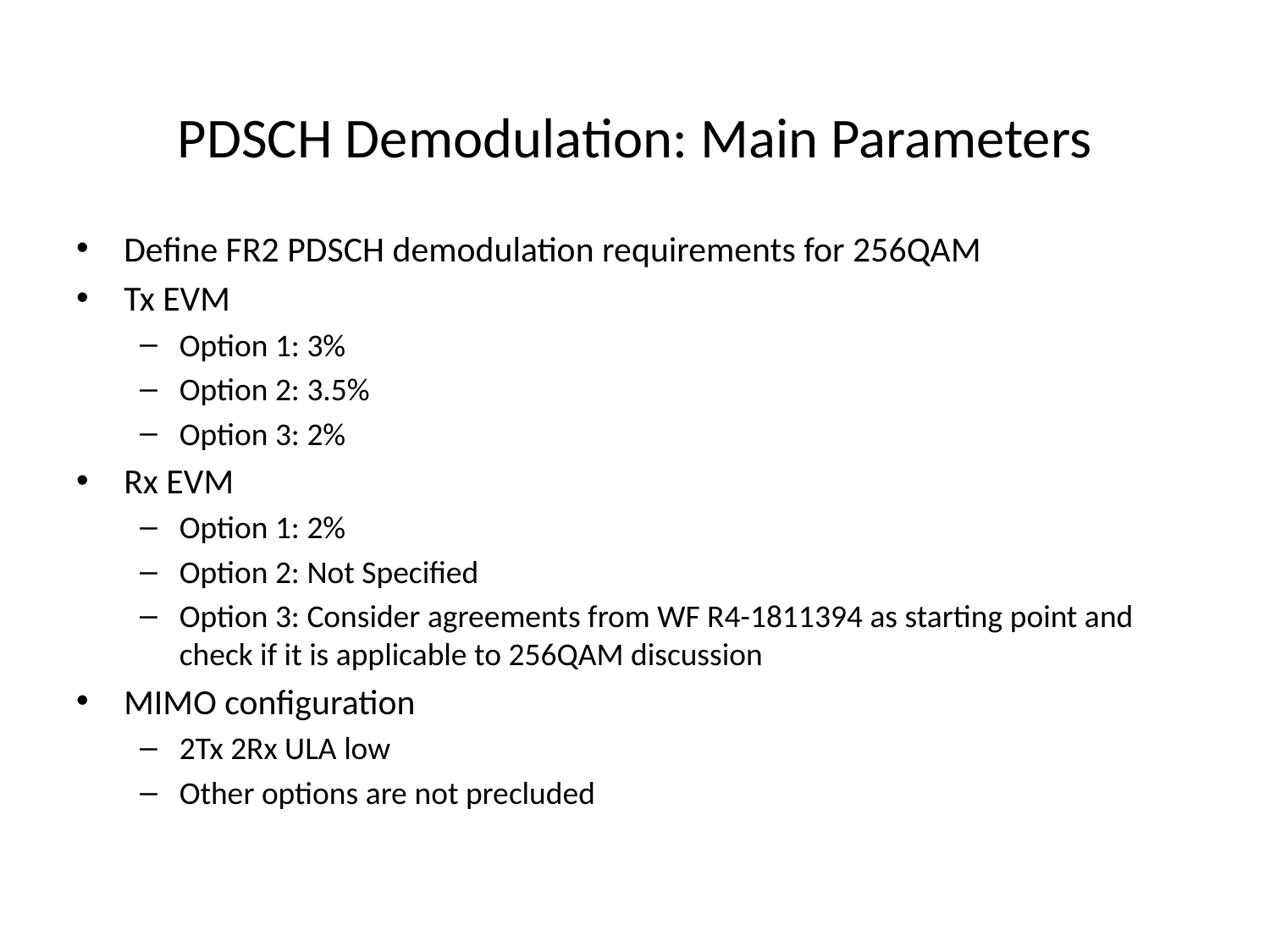

# PDSCH Demodulation: Main Parameters
Define FR2 PDSCH demodulation requirements for 256QAM
Tx EVM
Option 1: 3%
Option 2: 3.5%
Option 3: 2%
Rx EVM
Option 1: 2%
Option 2: Not Specified
Option 3: Consider agreements from WF R4-1811394 as starting point and check if it is applicable to 256QAM discussion
MIMO configuration
2Tx 2Rx ULA low
Other options are not precluded